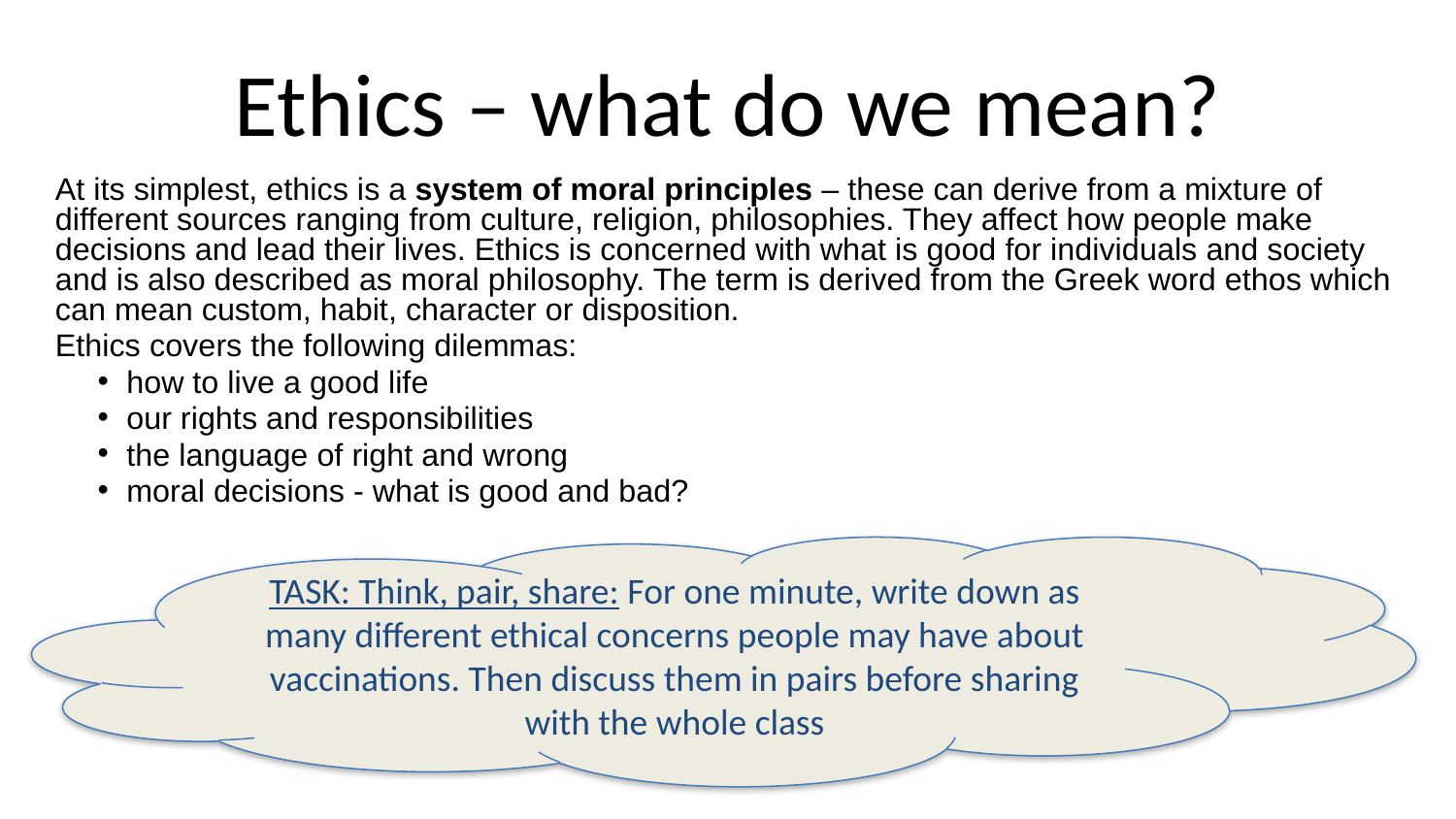

# Ethics – what do we mean?
At its simplest, ethics is a system of moral principles – these can derive from a mixture of different sources ranging from culture, religion, philosophies. They affect how people make decisions and lead their lives. Ethics is concerned with what is good for individuals and society and is also described as moral philosophy. The term is derived from the Greek word ethos which can mean custom, habit, character or disposition.
Ethics covers the following dilemmas:
how to live a good life
our rights and responsibilities
the language of right and wrong
moral decisions - what is good and bad?

TASK: Think, pair, share: For one minute, write down as many different ethical concerns people may have about vaccinations. Then discuss them in pairs before sharing with the whole class